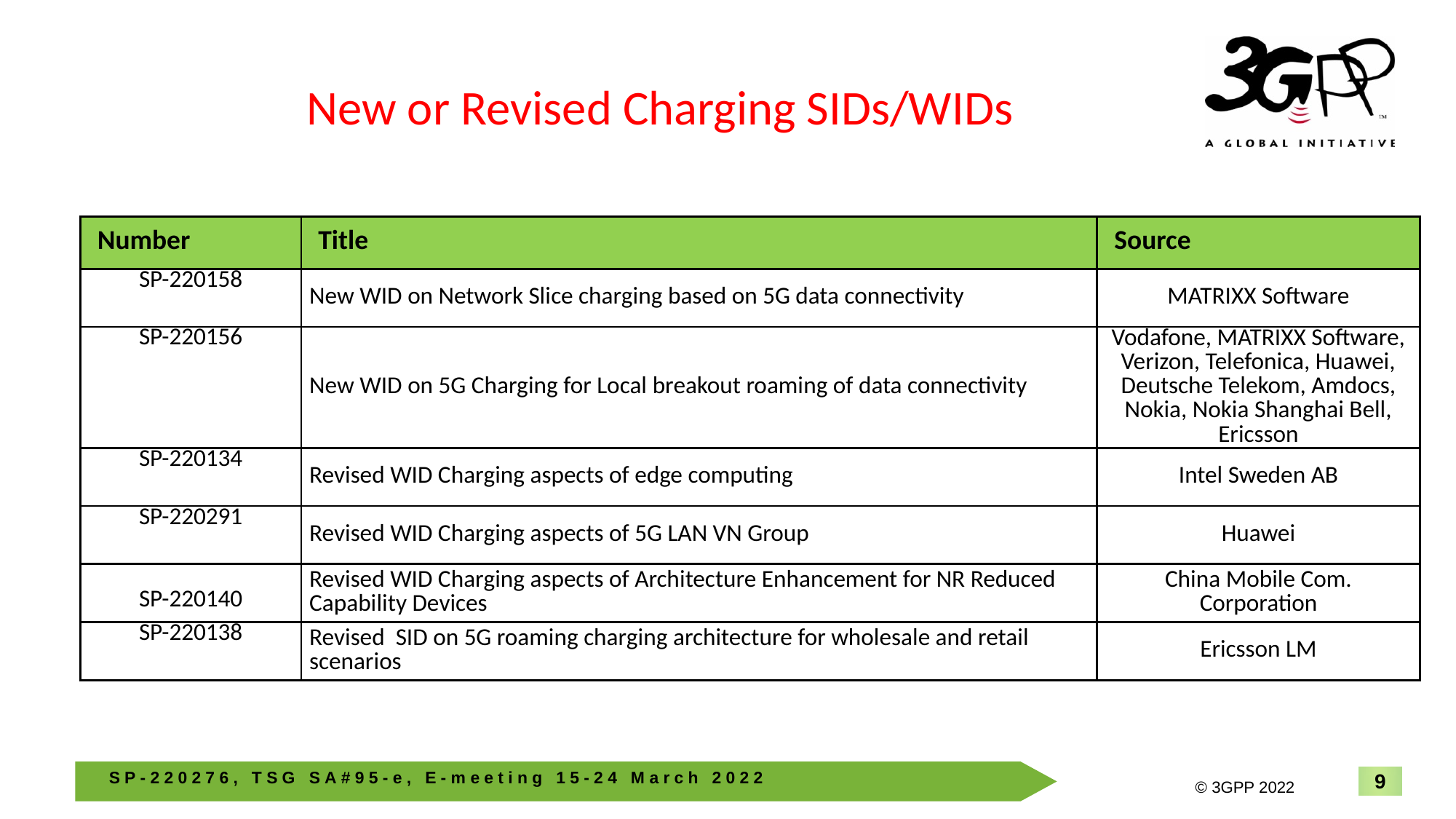

New or Revised Charging SIDs/WIDs
| Number | Title | Source |
| --- | --- | --- |
| SP-220158 | New WID on Network Slice charging based on 5G data connectivity | MATRIXX Software |
| SP-220156 | New WID on 5G Charging for Local breakout roaming of data connectivity | Vodafone, MATRIXX Software, Verizon, Telefonica, Huawei, Deutsche Telekom, Amdocs, Nokia, Nokia Shanghai Bell, Ericsson |
| SP-220134 | Revised WID Charging aspects of edge computing | Intel Sweden AB |
| SP-220291 | Revised WID Charging aspects of 5G LAN VN Group | Huawei |
| SP-220140 | Revised WID Charging aspects of Architecture Enhancement for NR Reduced Capability Devices | China Mobile Com. Corporation |
| SP-220138 | Revised SID on 5G roaming charging architecture for wholesale and retail scenarios | Ericsson LM |